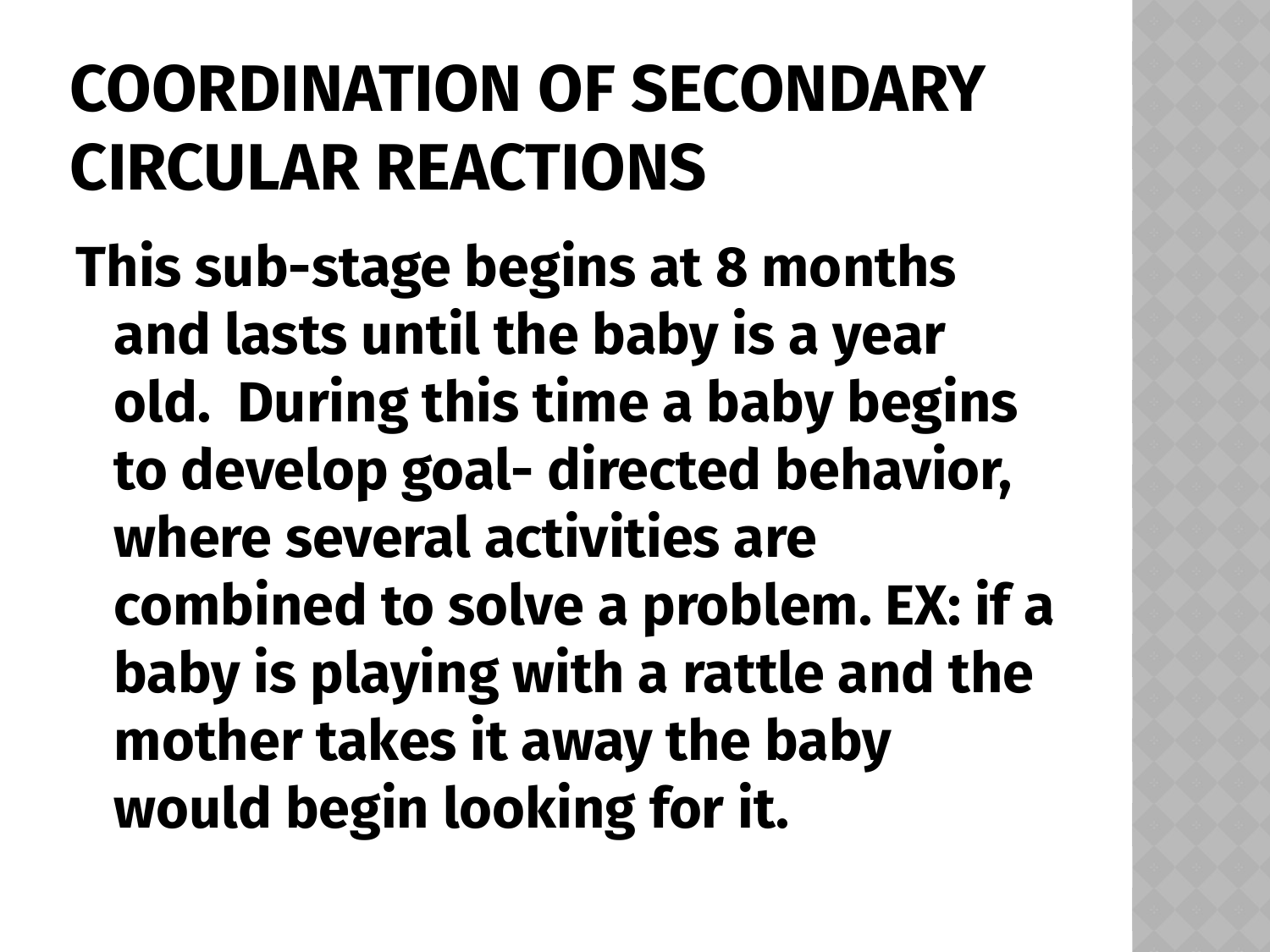

# Coordination of Secondary Circular Reactions
This sub-stage begins at 8 months and lasts until the baby is a year old.  During this time a baby begins to develop goal- directed behavior, where several activities are combined to solve a problem. EX: if a baby is playing with a rattle and the mother takes it away the baby would begin looking for it.